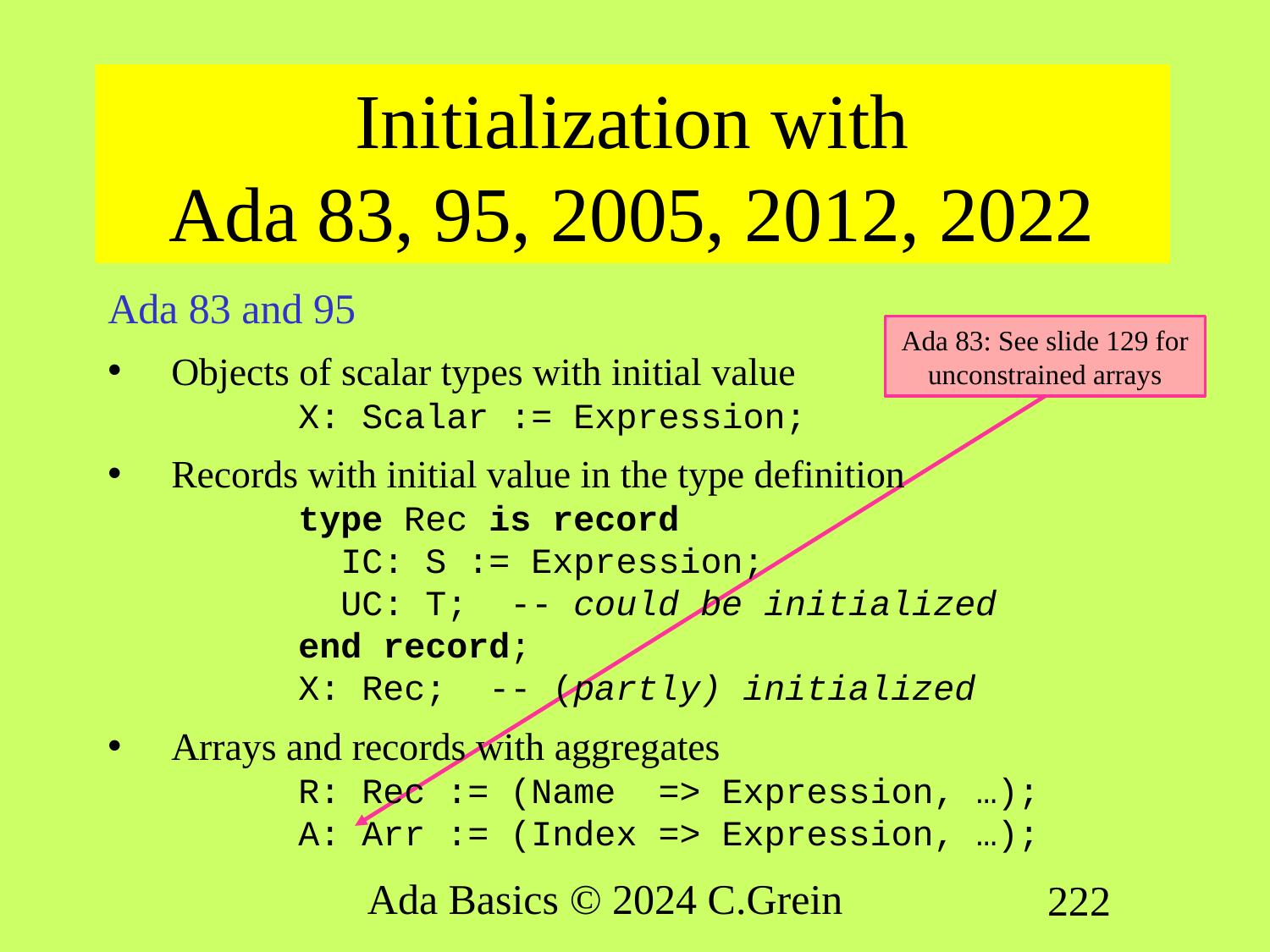

# Initialization with Ada 83, 95, 2005, 2012, 2022
Ada 83 and 95
Objects of scalar types with initial value
	X: Scalar := Expression;
Records with initial value in the type definition
	type Rec is record
	  IC: S := Expression;
	  UC: T;  -- could be initialized
	end record;
	X: Rec;  -- (partly) initialized
Arrays and records with aggregates
	R: Rec := (Name  => Expression, …);
	A: Arr := (Index => Expression, …);

Ada 83: See slide 129 for unconstrained arrays
Ada Basics © 2024 C.Grein
222